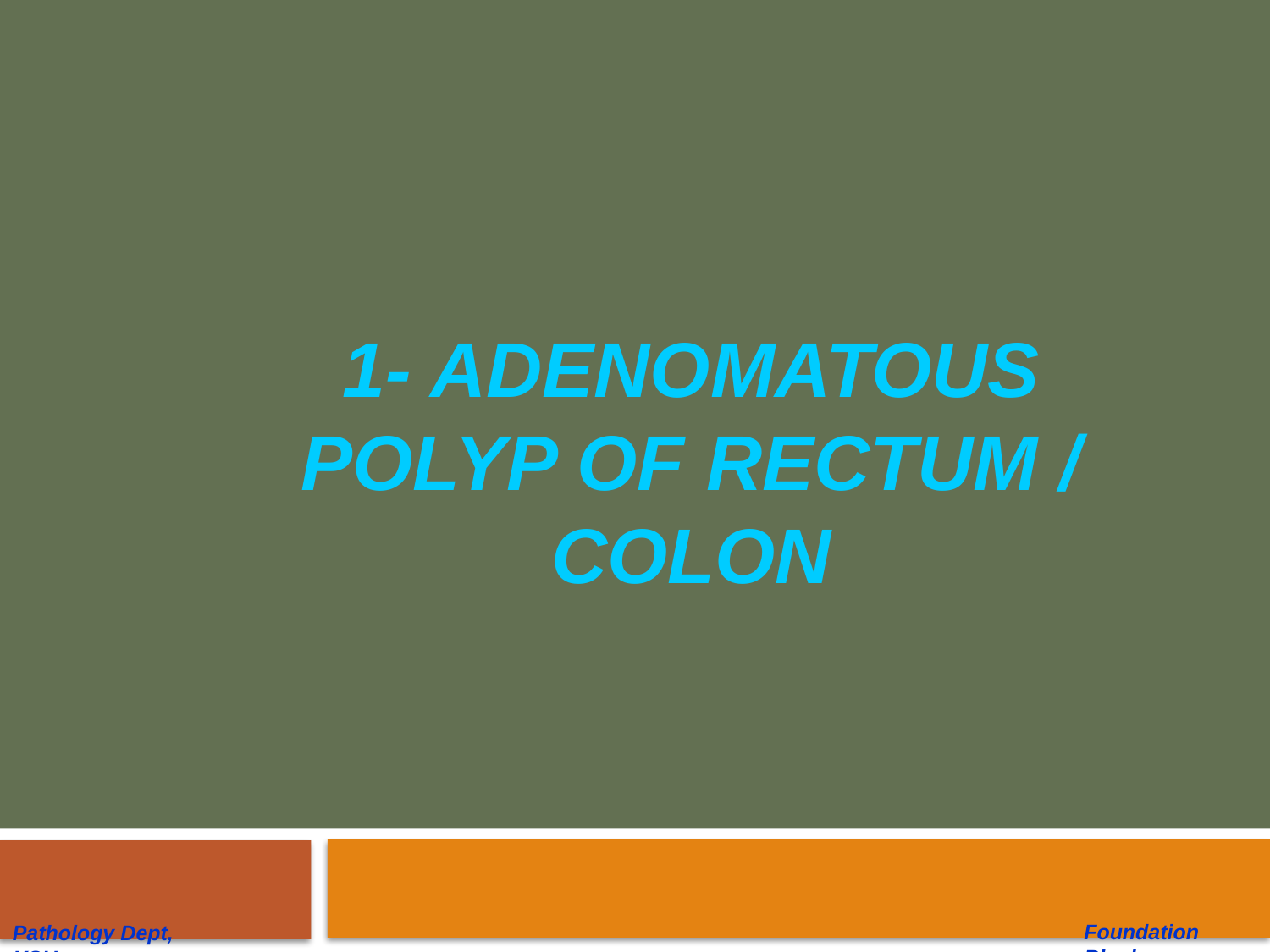

# 1- Adenomatous Polyp of Rectum / Colon
Foundation Block
Pathology Dept, KSU